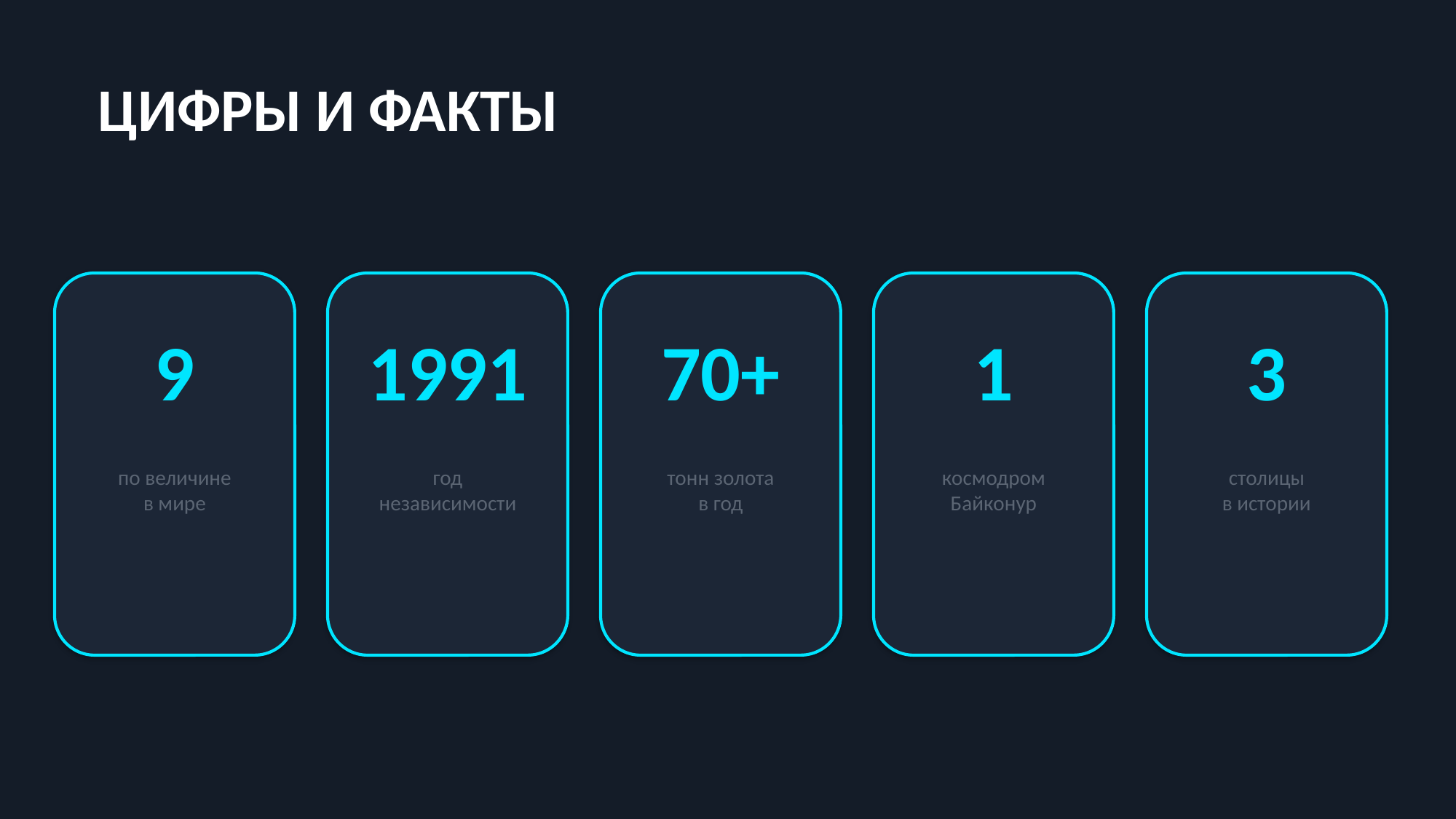

ЦИФРЫ И ФАКТЫ

9
1991
70+
1
3
по величине
в мире
год
независимости
тонн золота
в год
космодром
Байконур
столицы
в истории